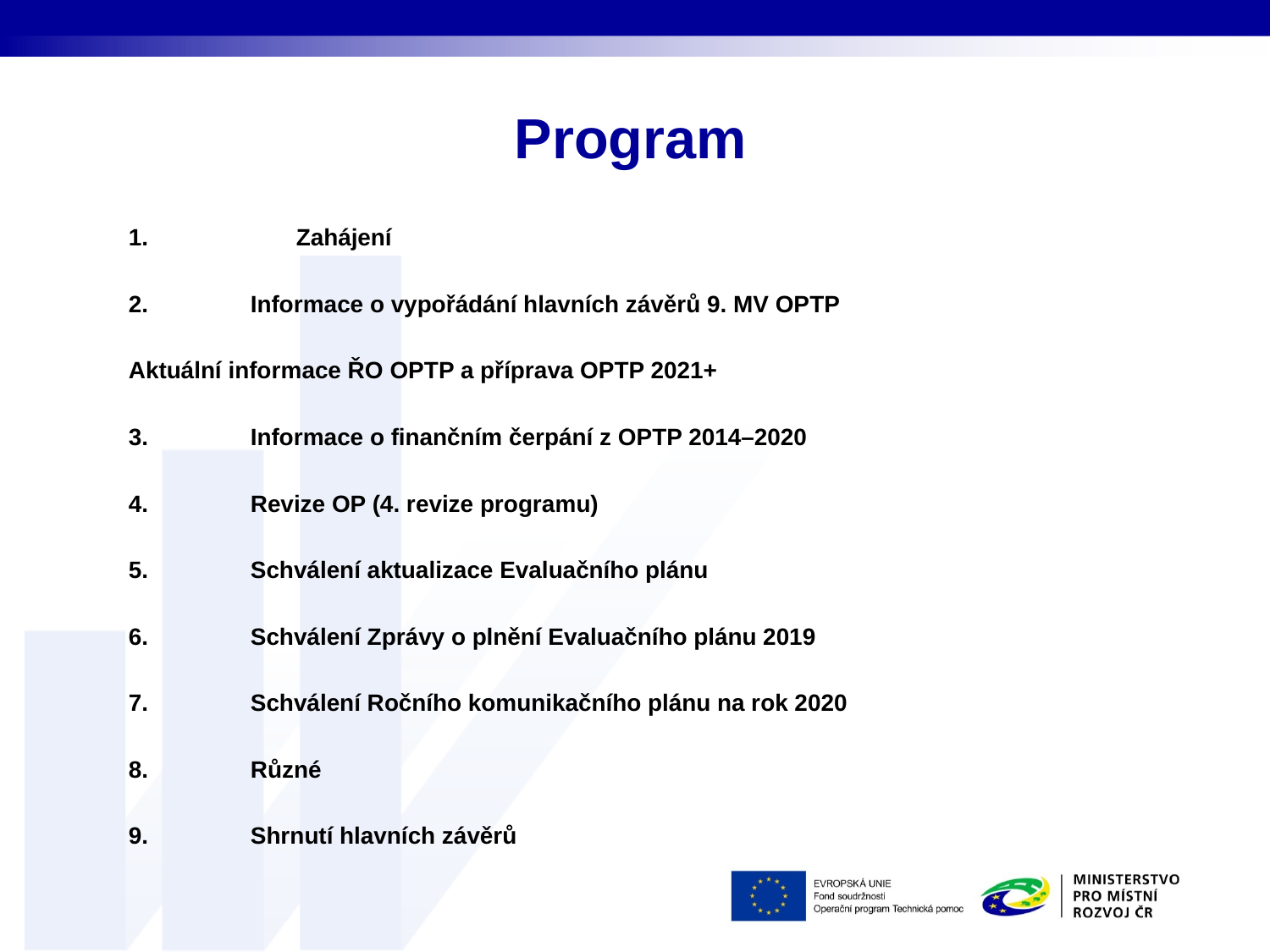

# Program
	Zahájení

2.	Informace o vypořádání hlavních závěrů 9. MV OPTP

	Aktuální informace ŘO OPTP a příprava OPTP 2021+

3.	Informace o finančním čerpání z OPTP 2014–2020

4.	Revize OP (4. revize programu)

5.	Schválení aktualizace Evaluačního plánu

6.	Schválení Zprávy o plnění Evaluačního plánu 2019

7.	Schválení Ročního komunikačního plánu na rok 2020

8.	Různé

9.	Shrnutí hlavních závěrů